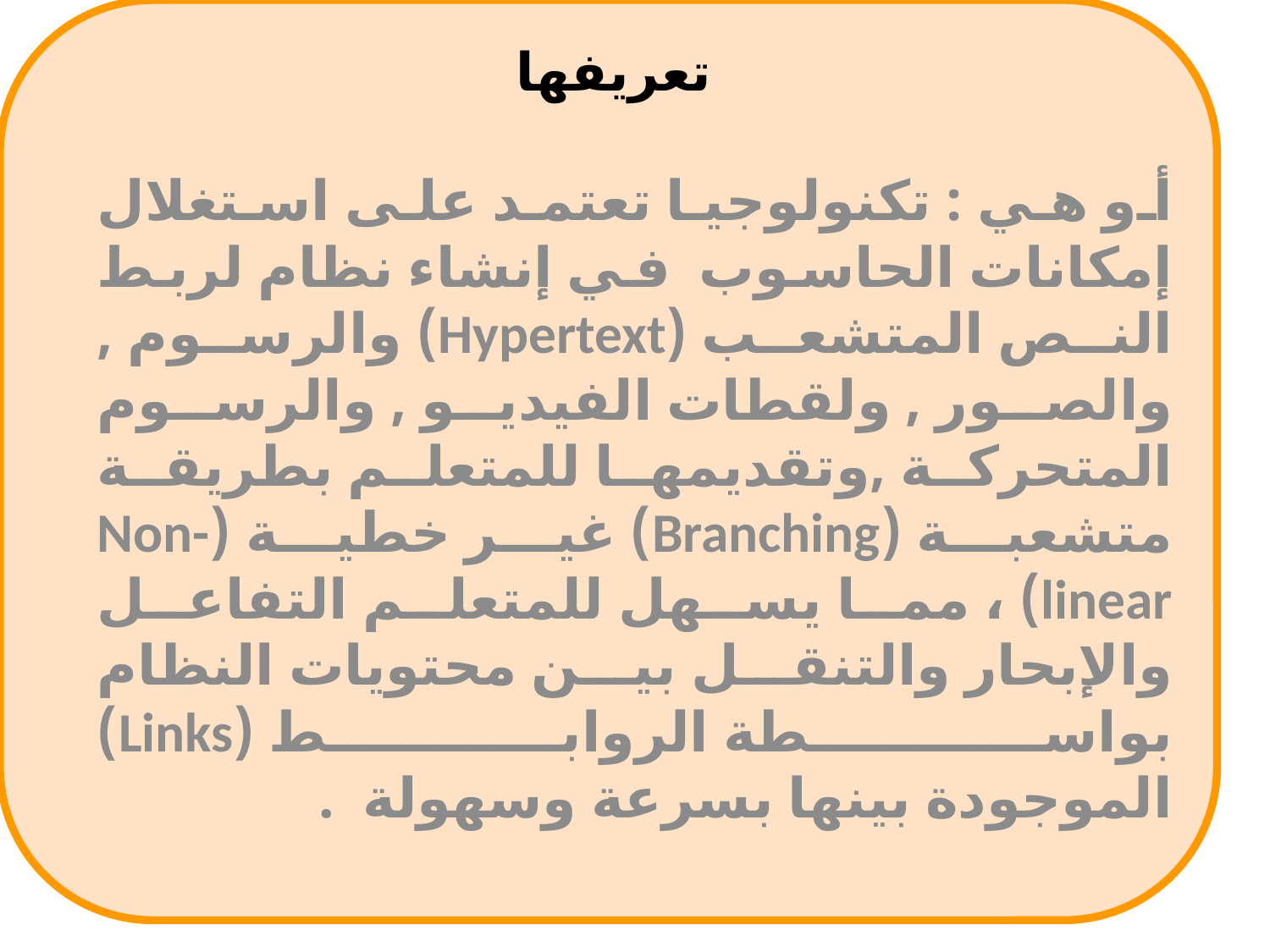

# تعريفها
أو هي : تكنولوجيا تعتمد على استغلال إمكانات الحاسوب  في إنشاء نظام لربط النص المتشعب (Hypertext) والرسوم , والصور , ولقطات الفيديو , والرسوم المتحركة ,وتقديمها للمتعلم بطريقة متشعبة (Branching) غير خطية (Non-linear) ، مما يسهل للمتعلم التفاعل والإبحار والتنقل بين محتويات النظام بواسطة الروابط (Links)
الموجودة بينها بسرعة وسهولة  .